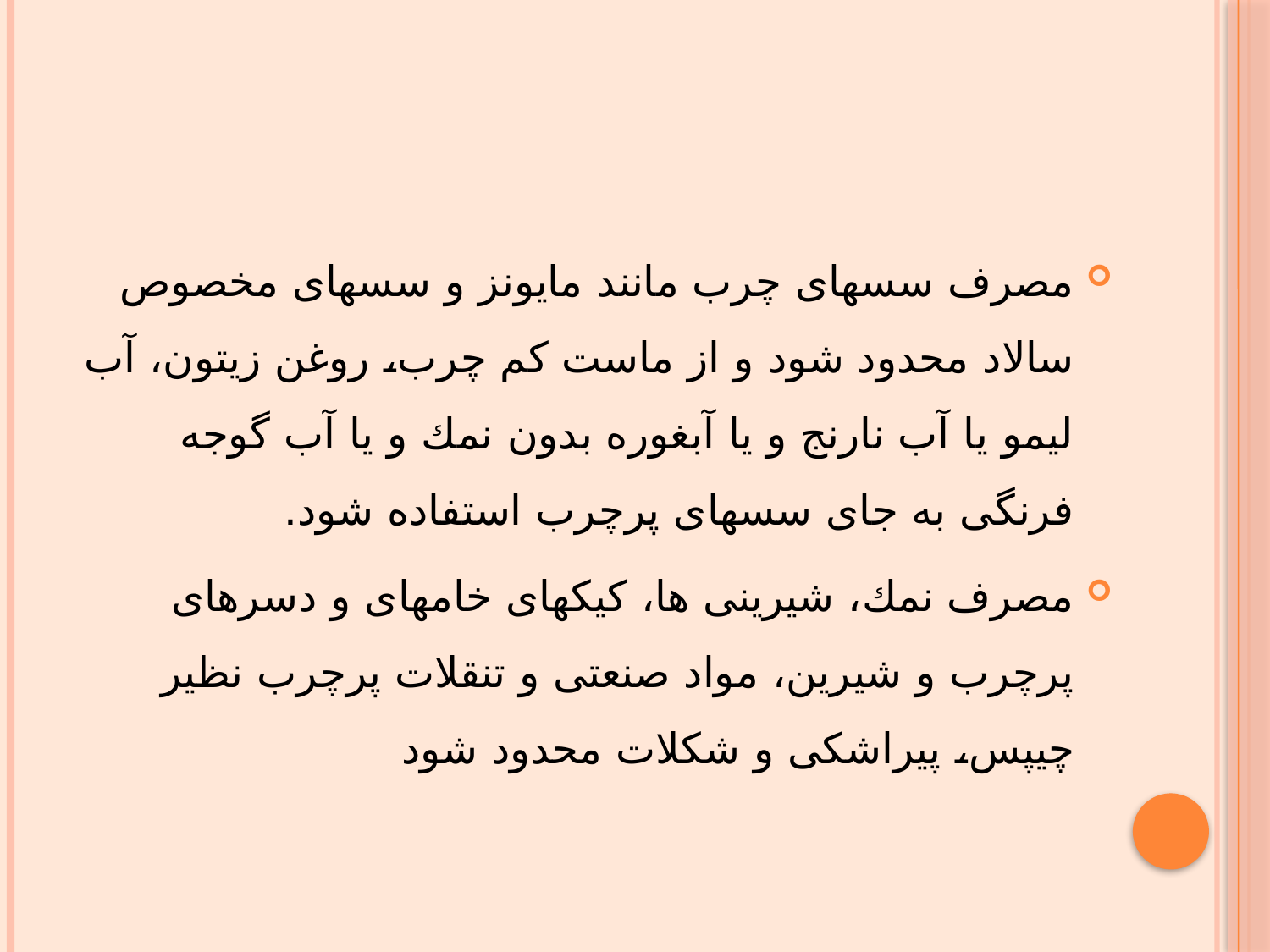

#
مصرف سسهاى چرب مانند مايونز و سسهاى مخصوص سالاد محدود شود و از ماست كم چرب، روغن زيتون، آب ليمو يا آب نارنج و يا آبغوره بدون نمك و يا آب گوجه فرنگى به جاى سسهاى پرچرب استفاده شود.
مصرف نمك، شيرينى ها، كيكهاى خامهاى و دسرهاى پرچرب و شيرين، مواد صنعتى و تنقلات پرچرب نظير چيپس، پيراشكى و شكلات محدود شود